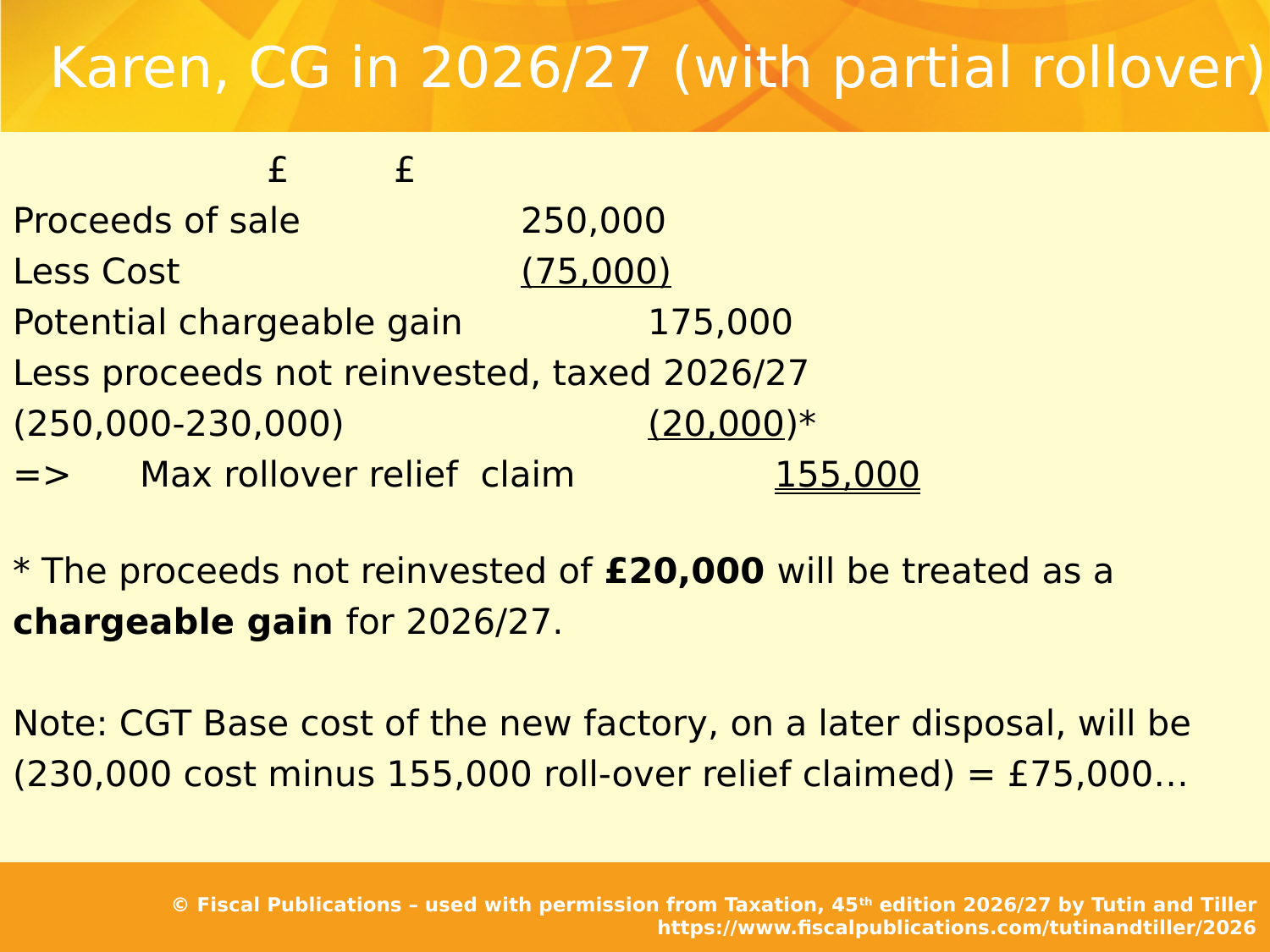

# Karen, CG in 2026/27 (with partial rollover)
		£	£
Proceeds of sale 		250,000
Less Cost			(75,000)
Potential chargeable gain		175,000
Less proceeds not reinvested, taxed 2026/27
(250,000-230,000)           		(20,000)*
=>	Max rollover relief  claim		155,000

* The proceeds not reinvested of £20,000 will be treated as a chargeable gain for 2026/27.

Note: CGT Base cost of the new factory, on a later disposal, will be (230,000 cost minus 155,000 roll-over relief claimed) = £75,000…